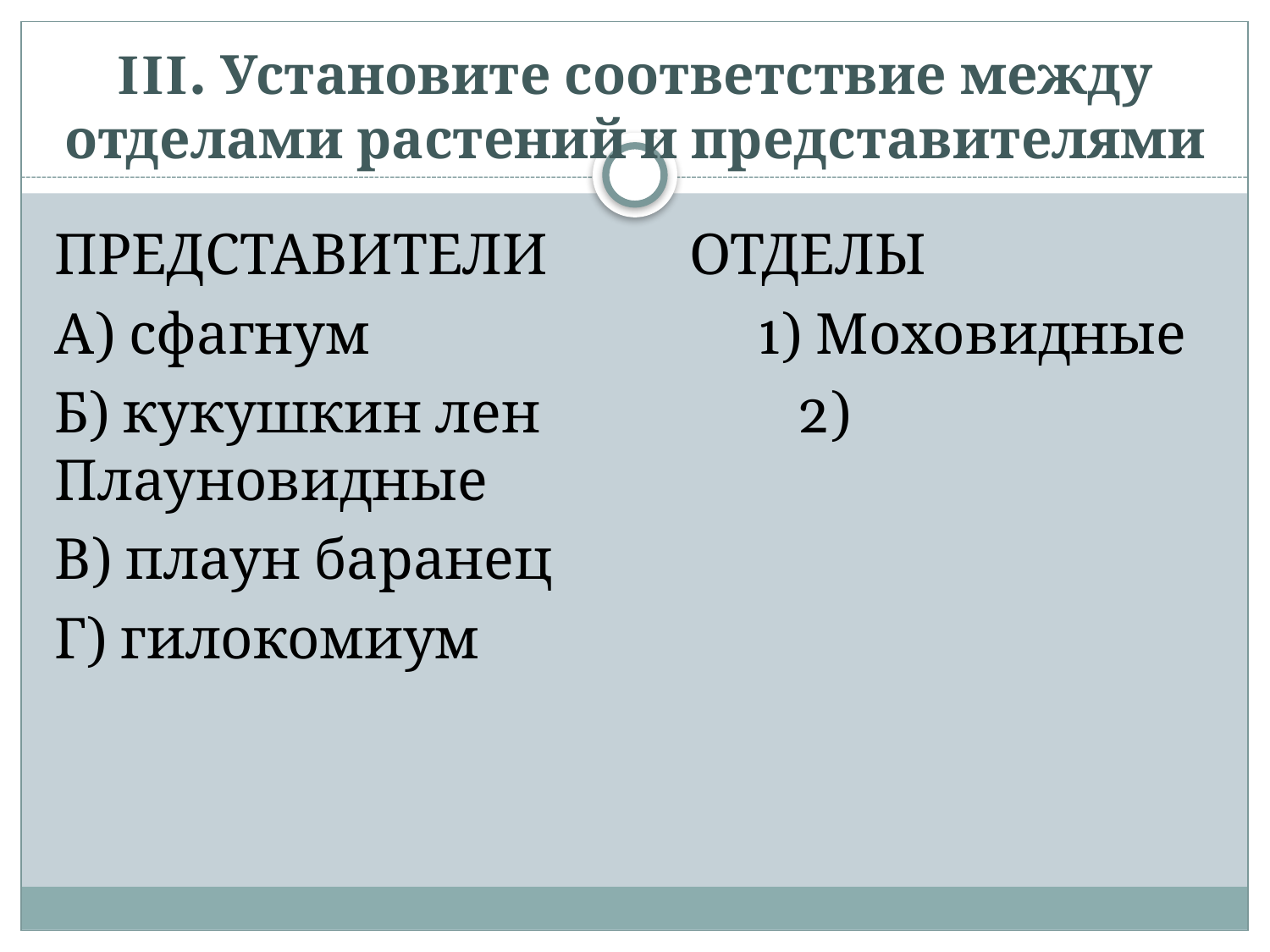

# III. Установите соответствие между отделами растений и представителями
ПРЕДСТАВИТЕЛИ 		ОТДЕЛЫ
А) сфагнум			     1) Моховидные
Б) кукушкин лен                   2) Плауновидные
В) плаун баранец
Г) гилокомиум